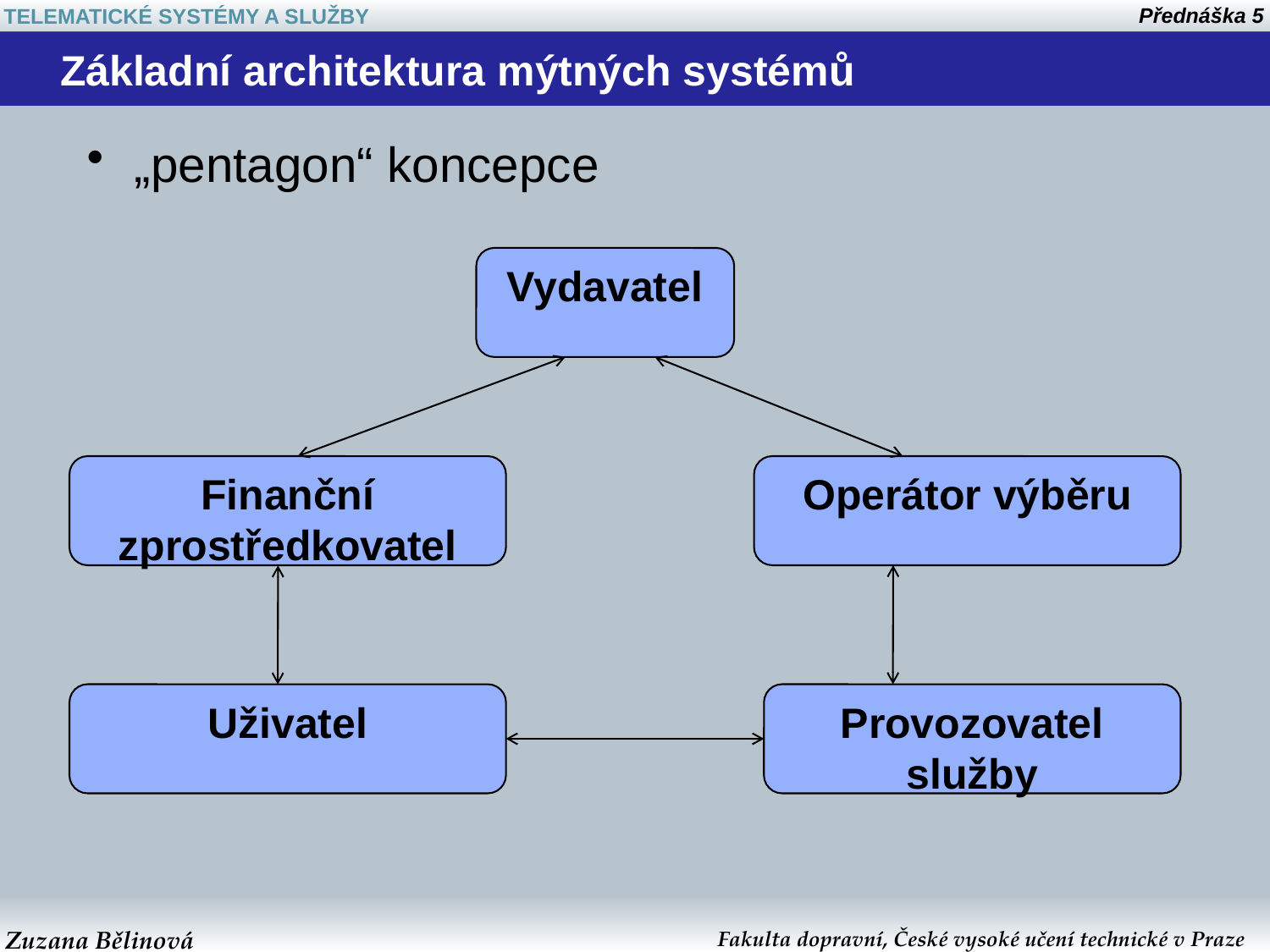

# Základní architektura mýtných systémů
„pentagon“ koncepce
Vydavatel
Finanční zprostředkovatel
Operátor výběru
Uživatel
Provozovatel služby